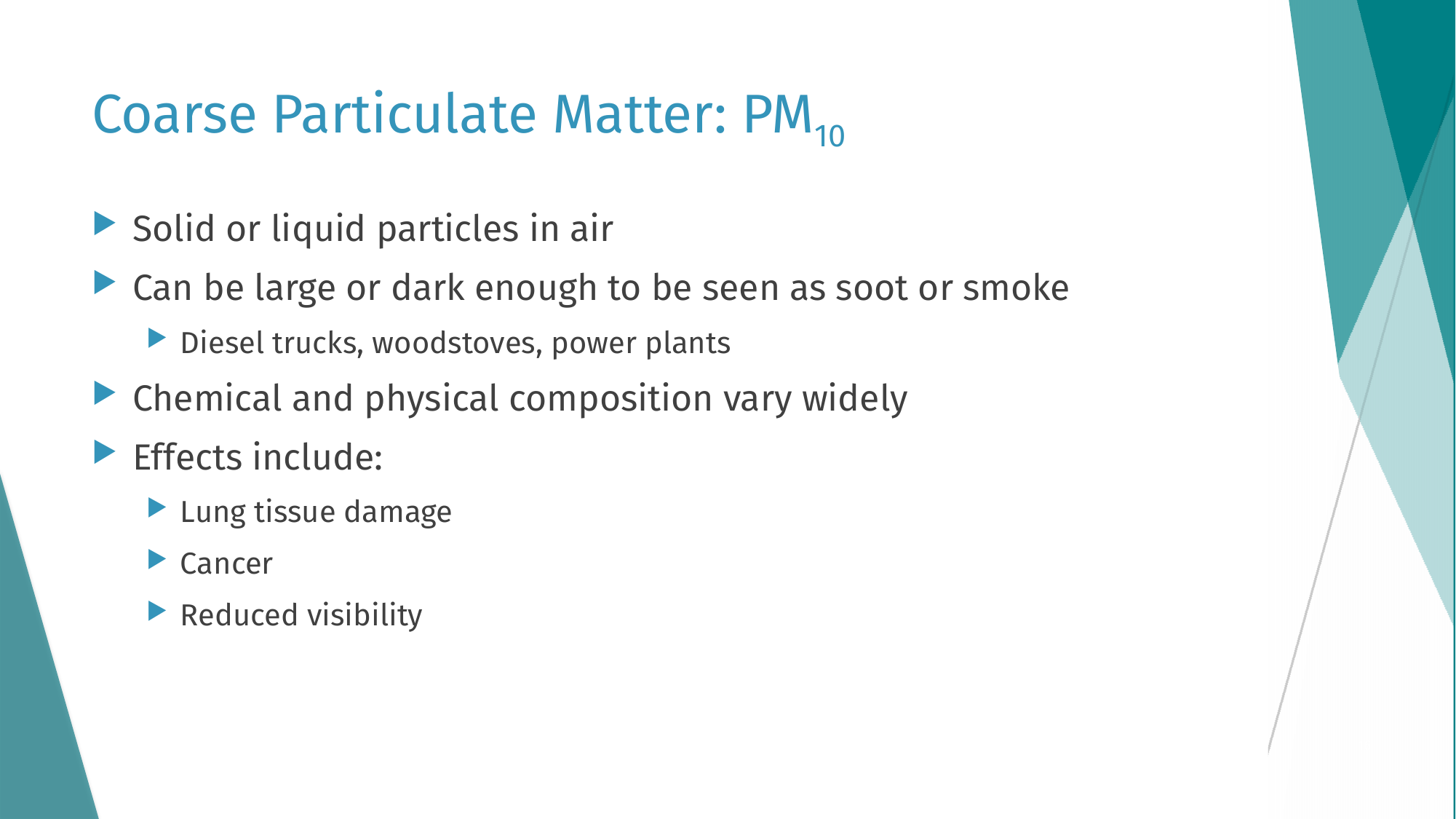

# Coarse Particulate Matter: PM10
Solid or liquid particles in air
Can be large or dark enough to be seen as soot or smoke
Diesel trucks, woodstoves, power plants
Chemical and physical composition vary widely
Effects include:
Lung tissue damage
Cancer
Reduced visibility
16